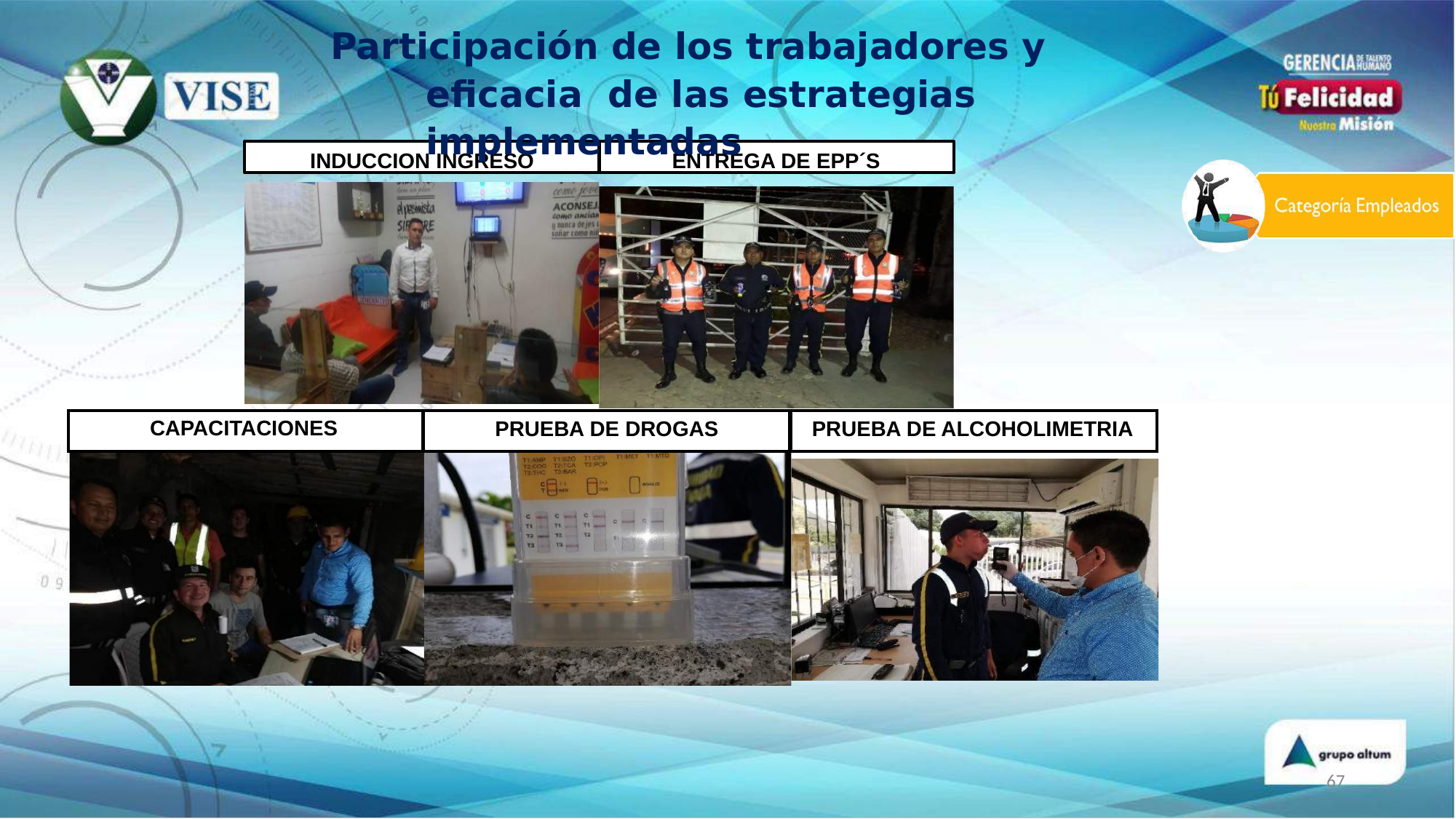

# Participación de los trabajadores y eficacia  de las estrategias implementadas
INDUCCION INGRESO
ENTREGA DE EPP´S

| CAPACITACIONES | PRUEBA DE DROGAS | PRUEBA DE ALCOHOLIMETRIA |
| --- | --- | --- |
67